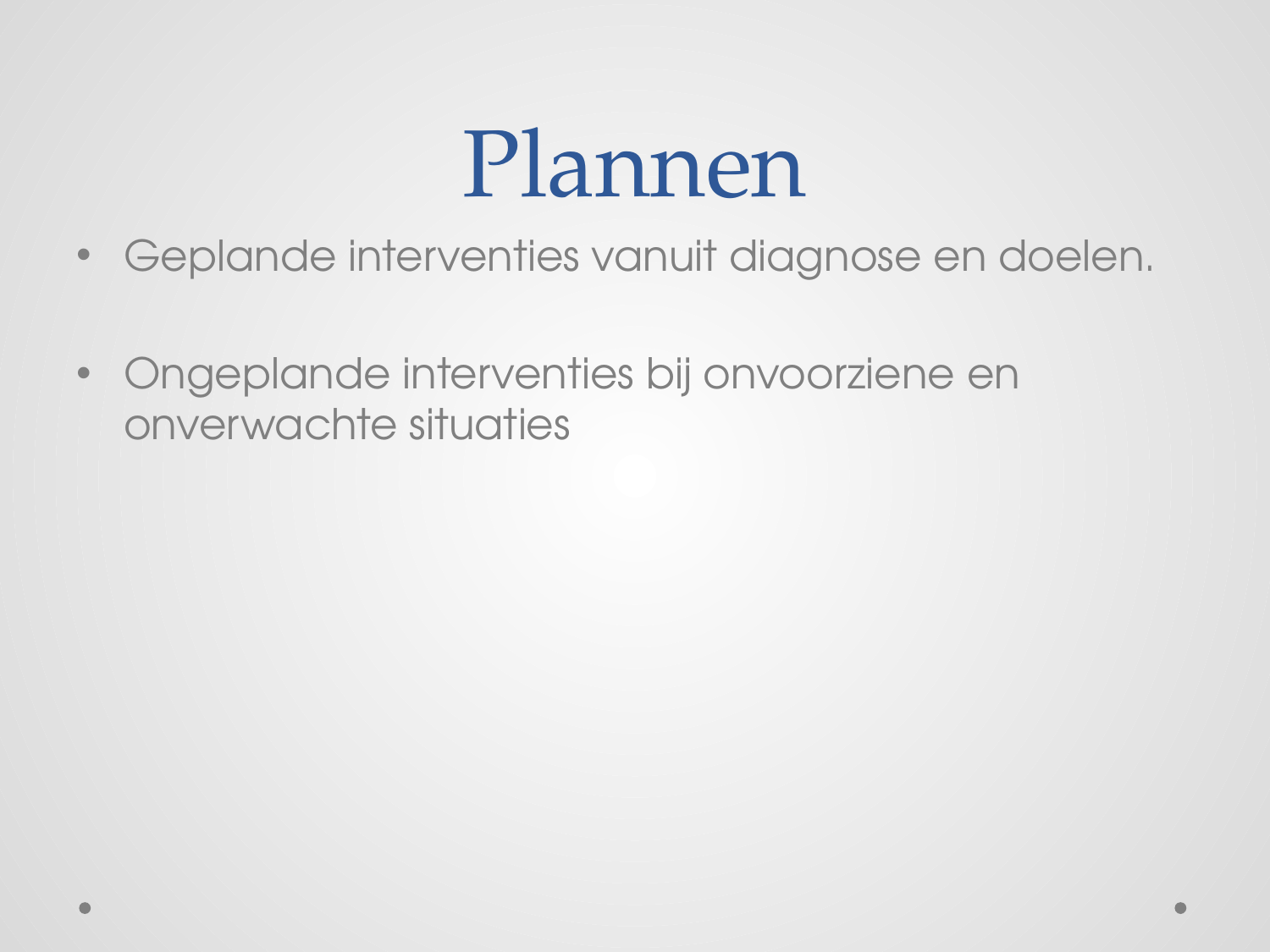

# Plannen
Geplande interventies vanuit diagnose en doelen.

Ongeplande interventies bij onvoorziene en onverwachte situaties